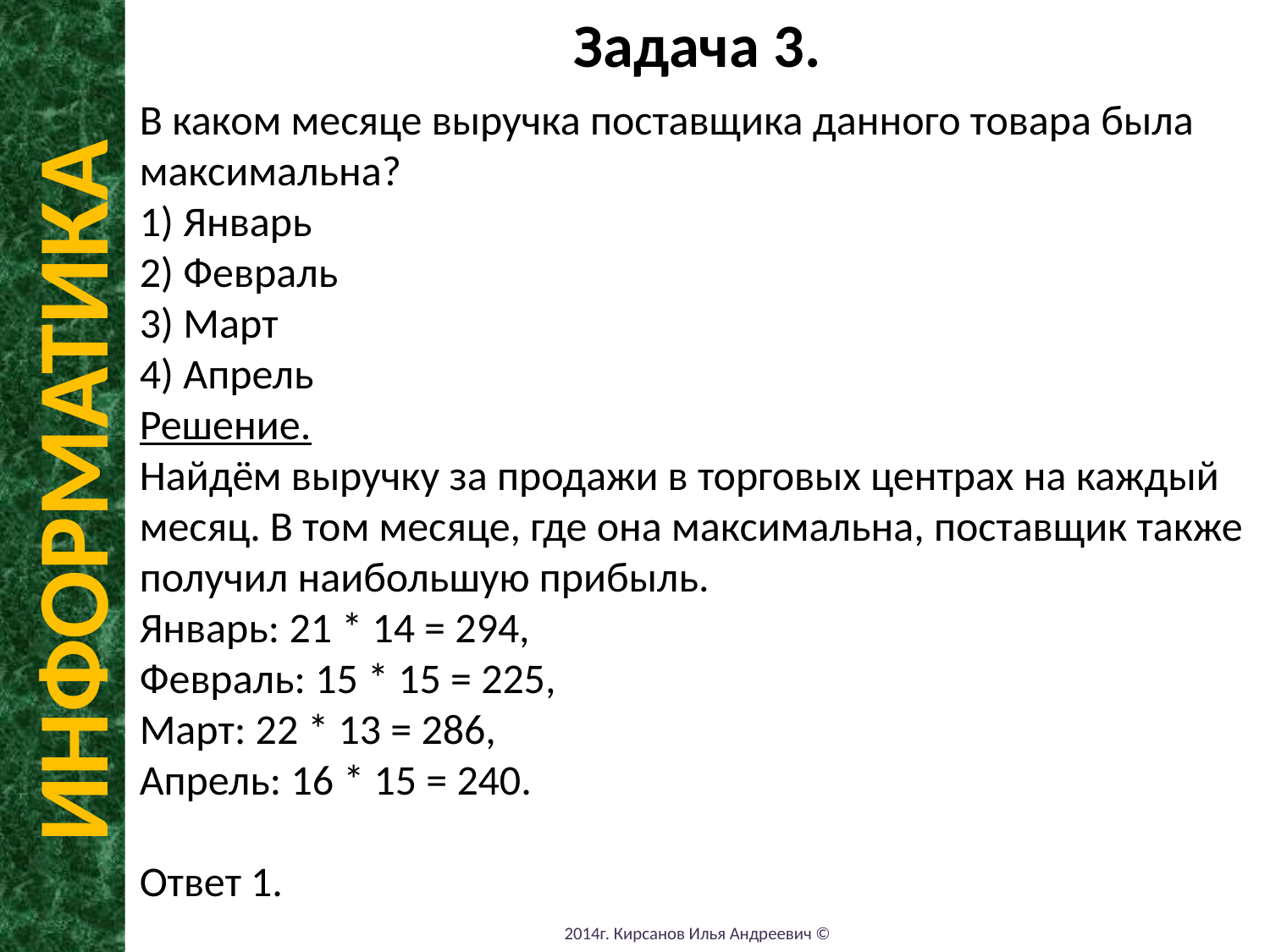

Задача 3.

В каком месяце выручка поставщика данного товара была максимальна?
1) Январь
2) Февраль
3) Март
4) Апрель
Решение.
Найдём выручку за продажи в торговых центрах на каждый месяц. В том месяце, где она максимальна, поставщик также получил наибольшую прибыль.
Январь: 21 * 14 = 294,
Февраль: 15 * 15 = 225,
Март: 22 * 13 = 286,
Апрель: 16 * 15 = 240.

Ответ 1.

ИНФОРМАТИКА
2014г. Кирсанов Илья Андреевич ©